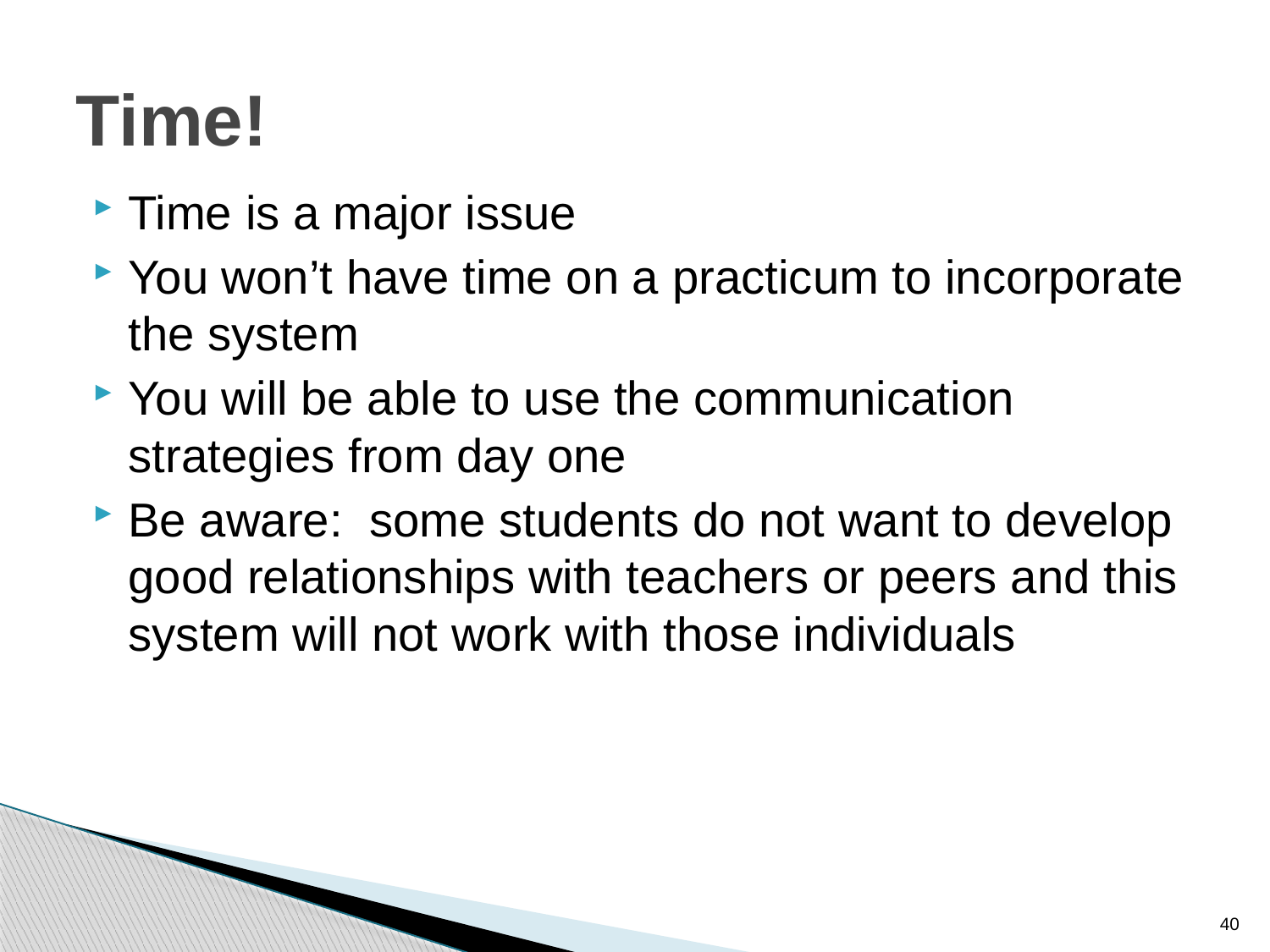

# Time!
Time is a major issue
You won’t have time on a practicum to incorporate the system
You will be able to use the communication strategies from day one
Be aware:  some students do not want to develop good relationships with teachers or peers and this system will not work with those individuals
40